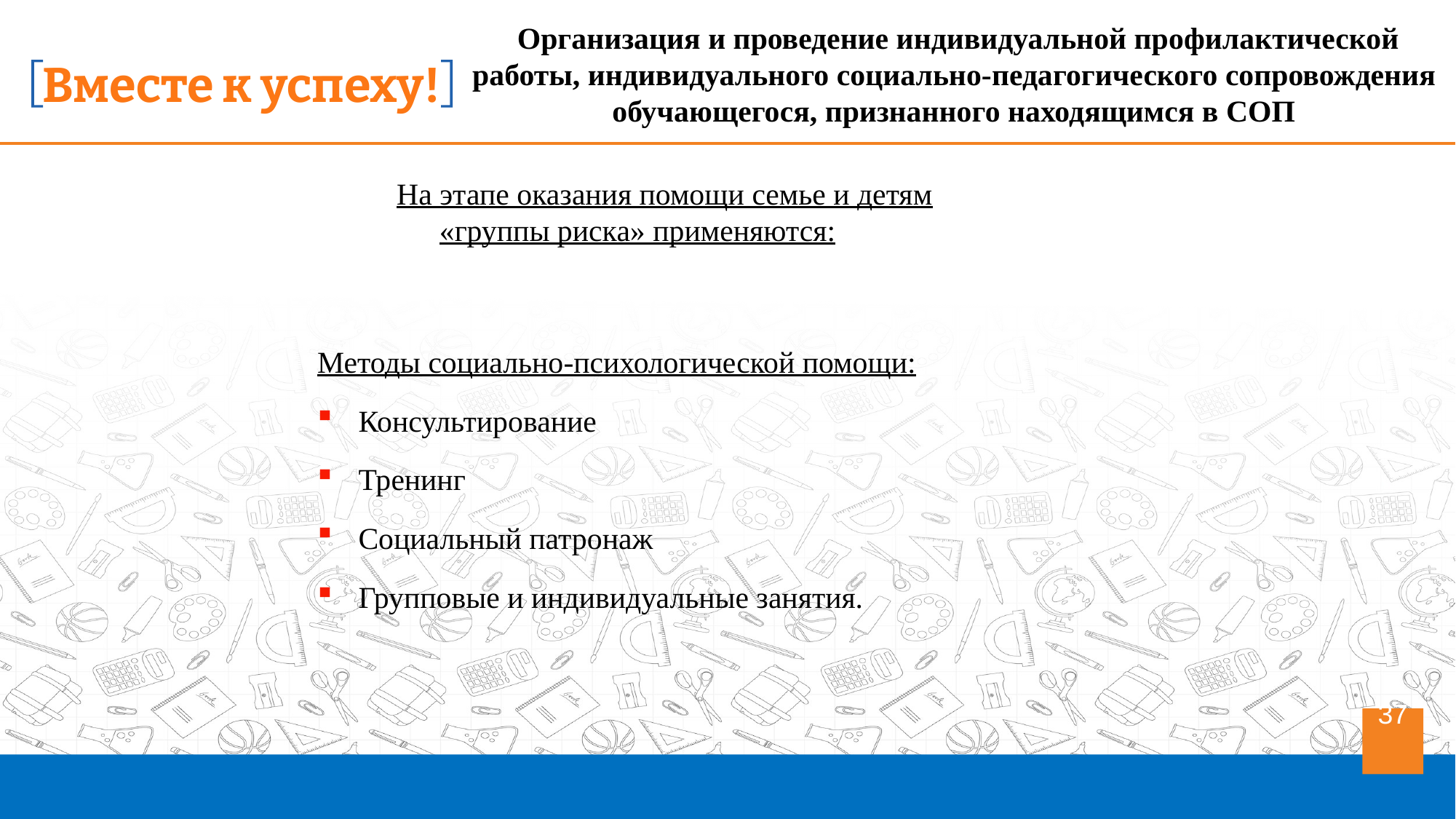

Организация и проведение индивидуальной профилактической работы, индивидуального социально-педагогического сопровождения обучающегося, признанного находящимся в СОП
На этапе оказания помощи семье и детям «группы риска» применяются:

Методы социально-психологической помощи:
Консультирование
Тренинг
Социальный патронаж
Групповые и индивидуальные занятия.